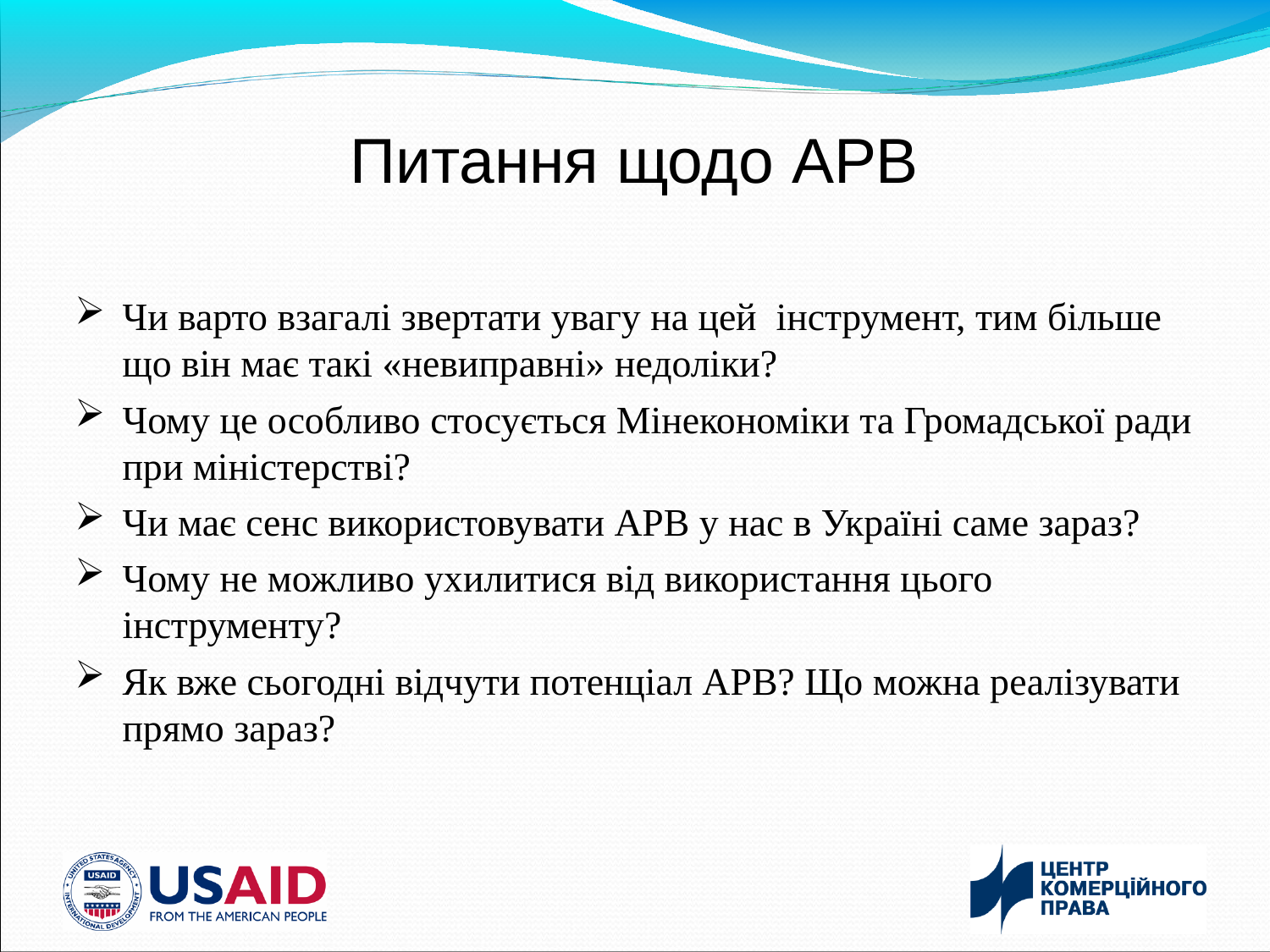

# Питання щодо АРВ
Чи варто взагалі звертати увагу на цей  інструмент, тим більше що він має такі «невиправні» недоліки?
Чому це особливо стосується Мінекономіки та Громадської ради при міністерстві?
Чи має сенс використовувати АРВ у нас в Україні саме зараз?
Чому не можливо ухилитися від використання цього інструменту?
Як вже сьогодні відчути потенціал АРВ? Що можна реалізувати прямо зараз?